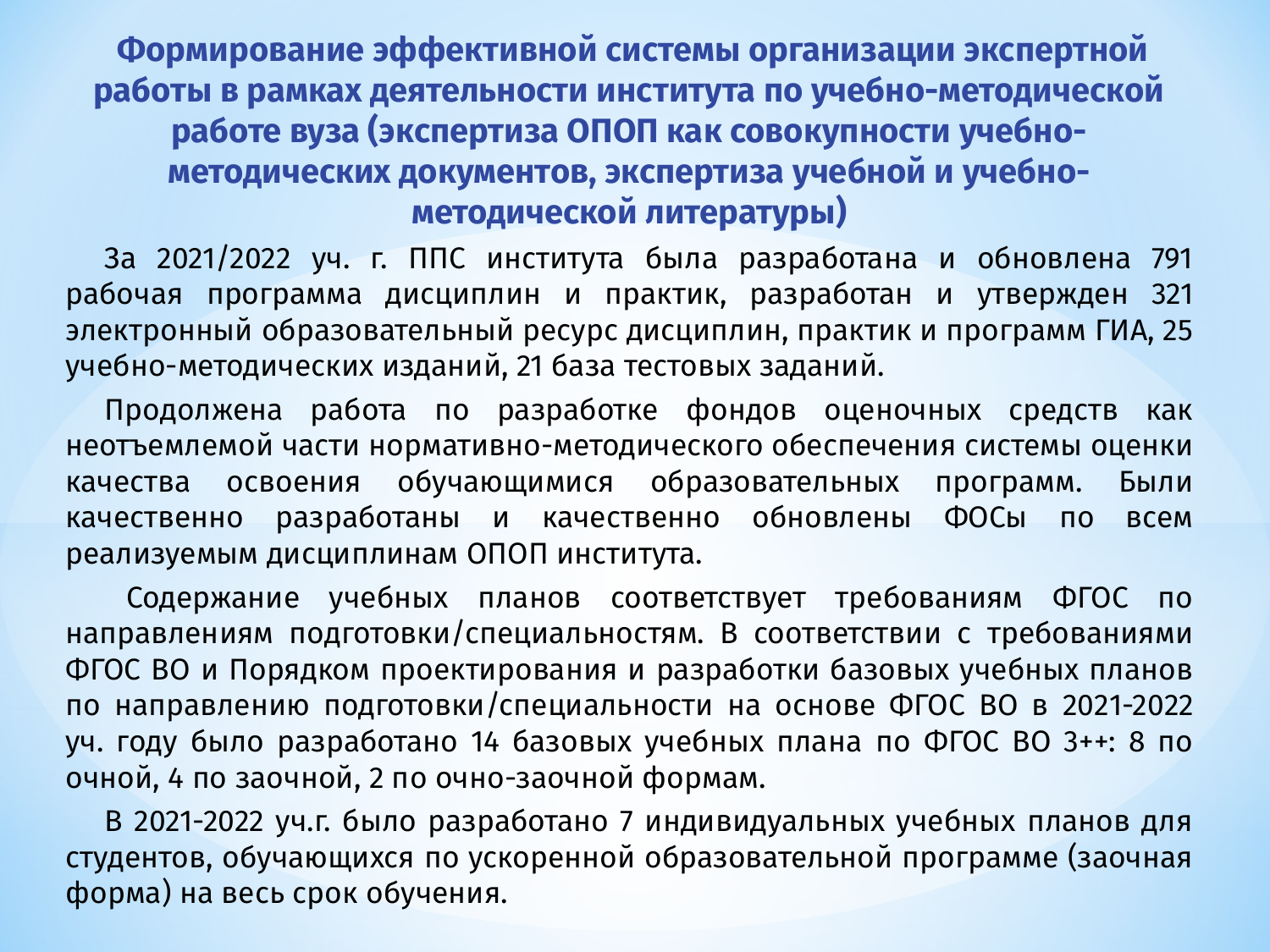

Формирование эффективной системы организации экспертной работы в рамках деятельности института по учебно-методической работе вуза (экспертиза ОПОП как совокупности учебно-методических документов, экспертиза учебной и учебно-методической литературы)
	За 2021/2022 уч. г. ППС института была разработана и обновлена 791 рабочая программа дисциплин и практик, разработан и утвержден 321 электронный образовательный ресурс дисциплин, практик и программ ГИА, 25 учебно-методических изданий, 21 база тестовых заданий.
	Продолжена работа по разработке фондов оценочных средств как неотъемлемой части нормативно-методического обеспечения системы оценки качества освоения обучающимися образовательных программ. Были качественно разработаны и качественно обновлены ФОСы по всем реализуемым дисциплинам ОПОП института.
 	Содержание учебных планов соответствует требованиям ФГОС по направлениям подготовки/специальностям. В соответствии с требованиями ФГОС ВО и Порядком проектирования и разработки базовых учебных планов по направлению подготовки/специальности на основе ФГОС ВО в 2021-2022 уч. году было разработано 14 базовых учебных плана по ФГОС ВО 3++: 8 по очной, 4 по заочной, 2 по очно-заочной формам.
	В 2021-2022 уч.г. было разработано 7 индивидуальных учебных планов для студентов, обучающихся по ускоренной образовательной программе (заочная форма) на весь срок обучения.